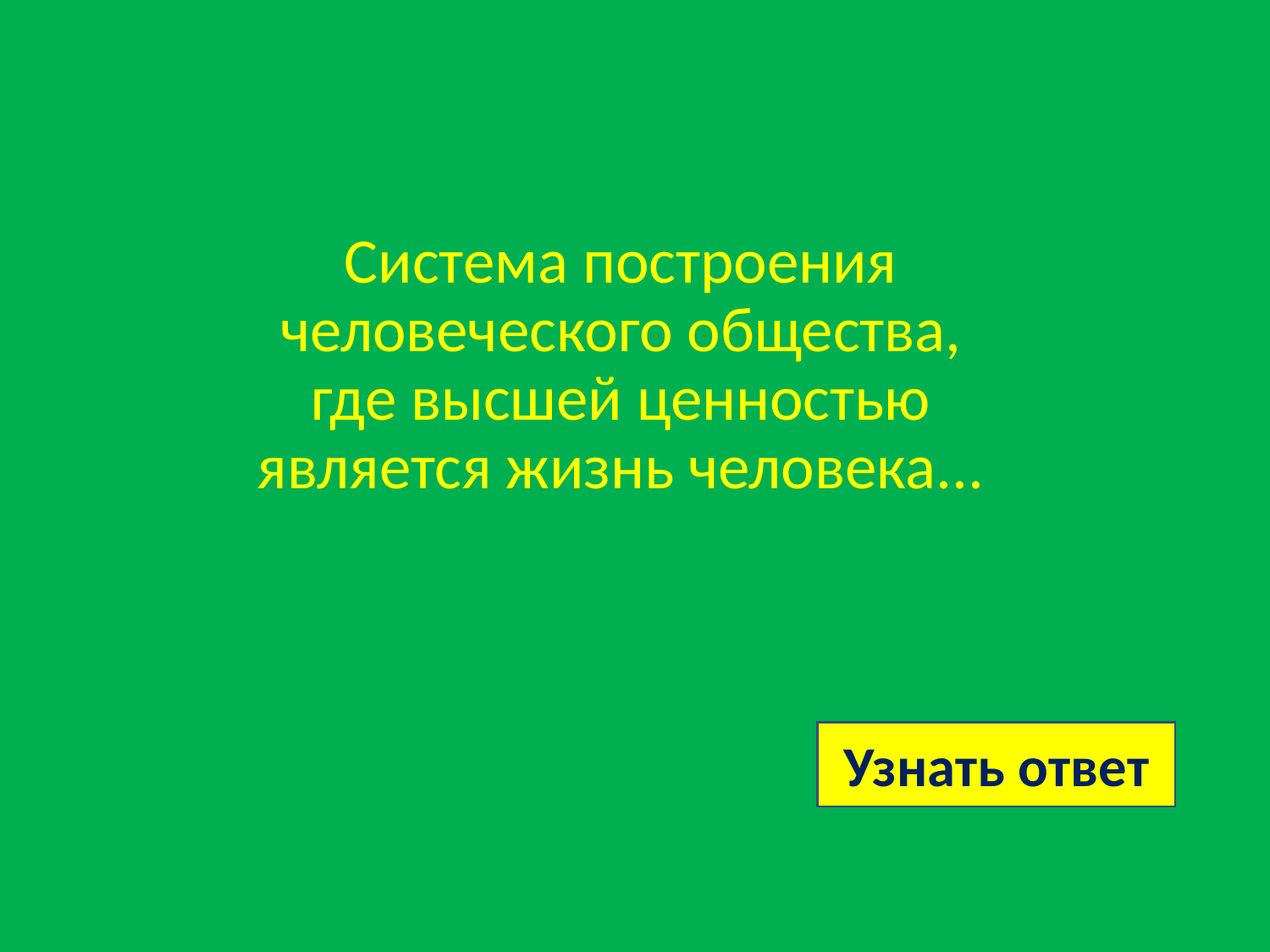

# Система построения человеческого общества, где высшей ценностью является жизнь человека...